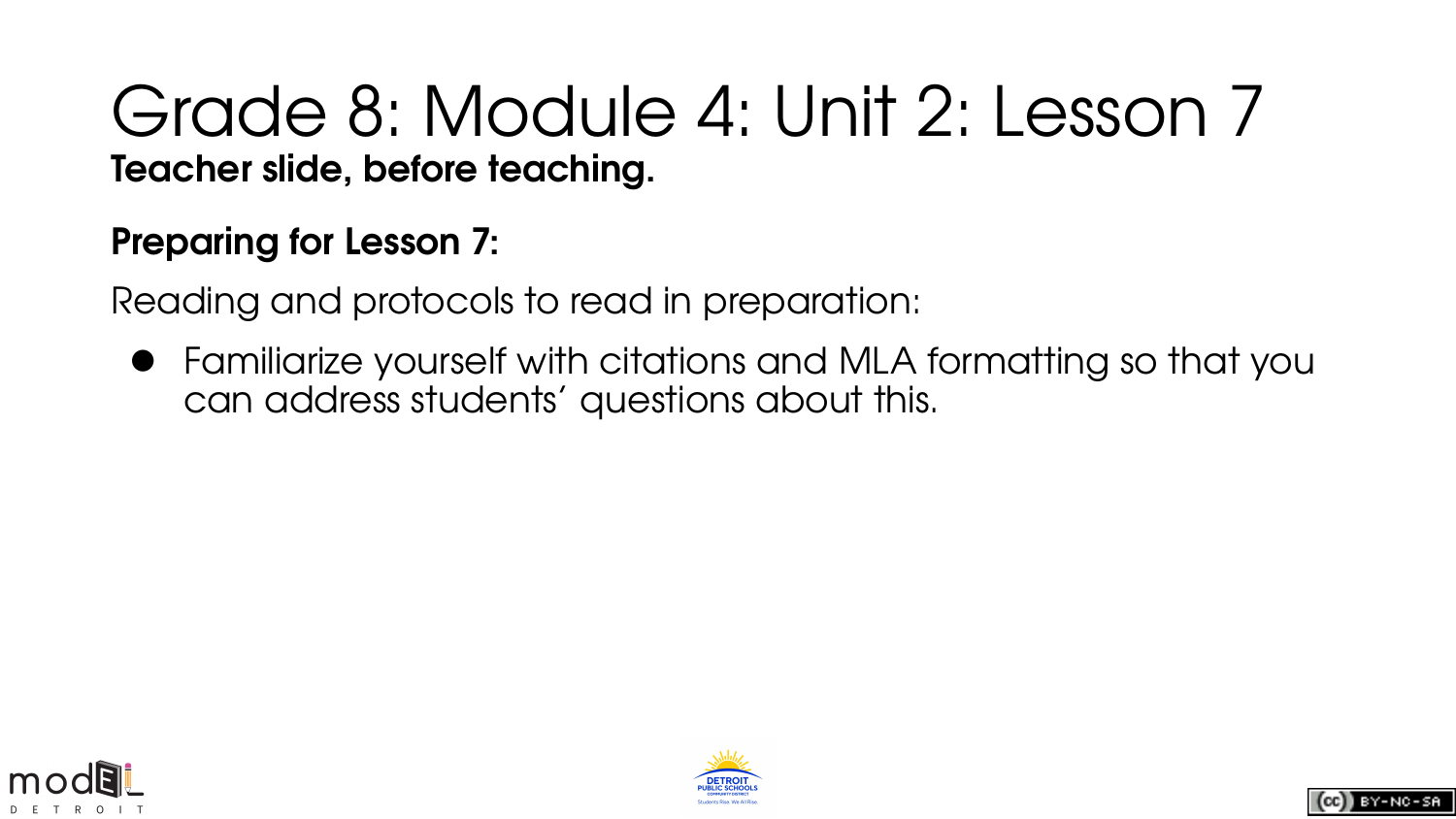

# Grade 8: Module 4: Unit 2: Lesson 7
Teacher slide, before teaching.

Preparing for Lesson 7:
Reading and protocols to read in preparation:
Familiarize yourself with citations and MLA formatting so that you can address students’ questions about this.